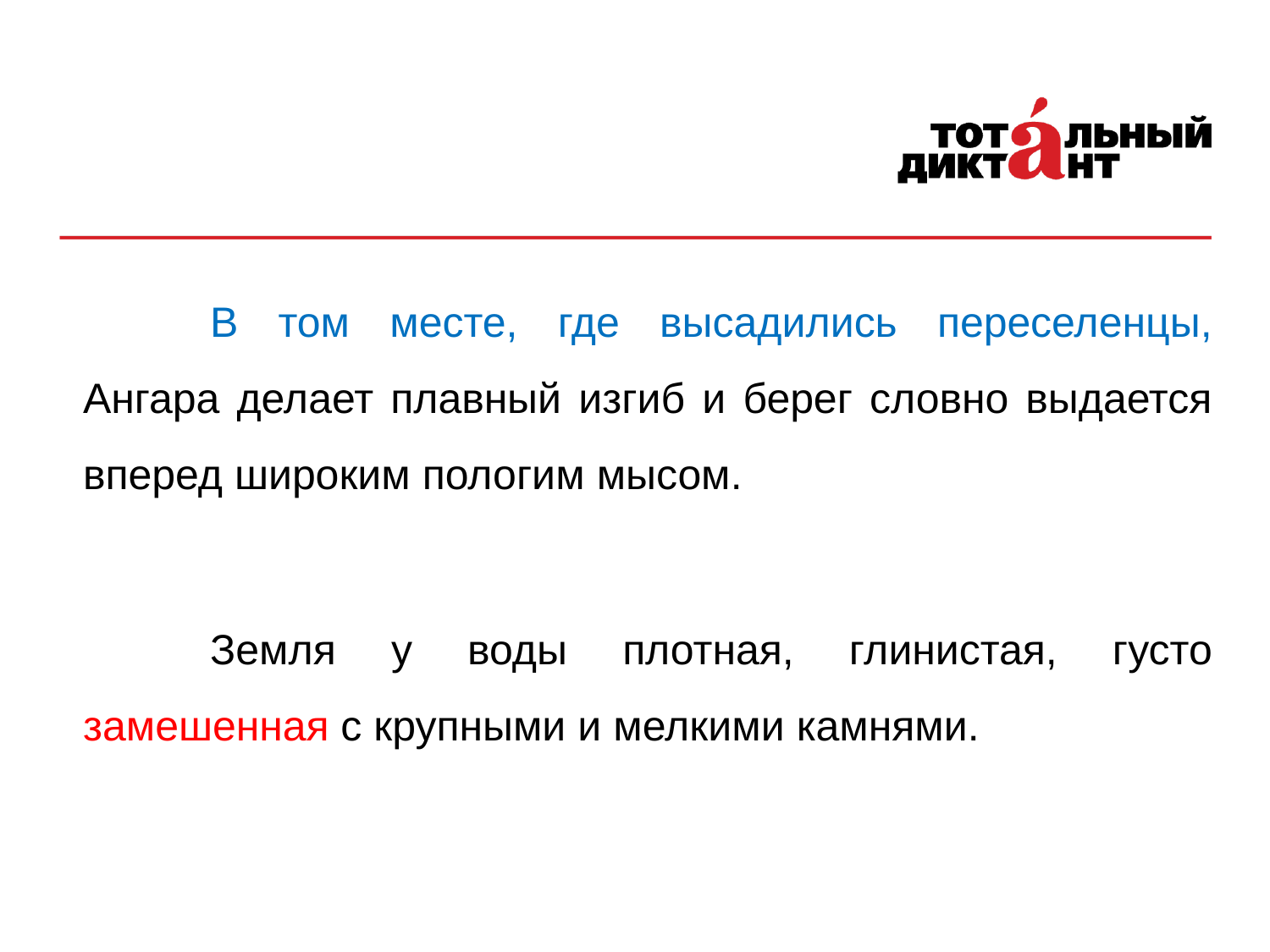

В том месте, где высадились переселенцы, Ангара делает плавный изгиб и берег словно выдается вперед широким пологим мысом.

	Земля у воды плотная, глинистая, густо замешенная с крупными и мелкими камнями.